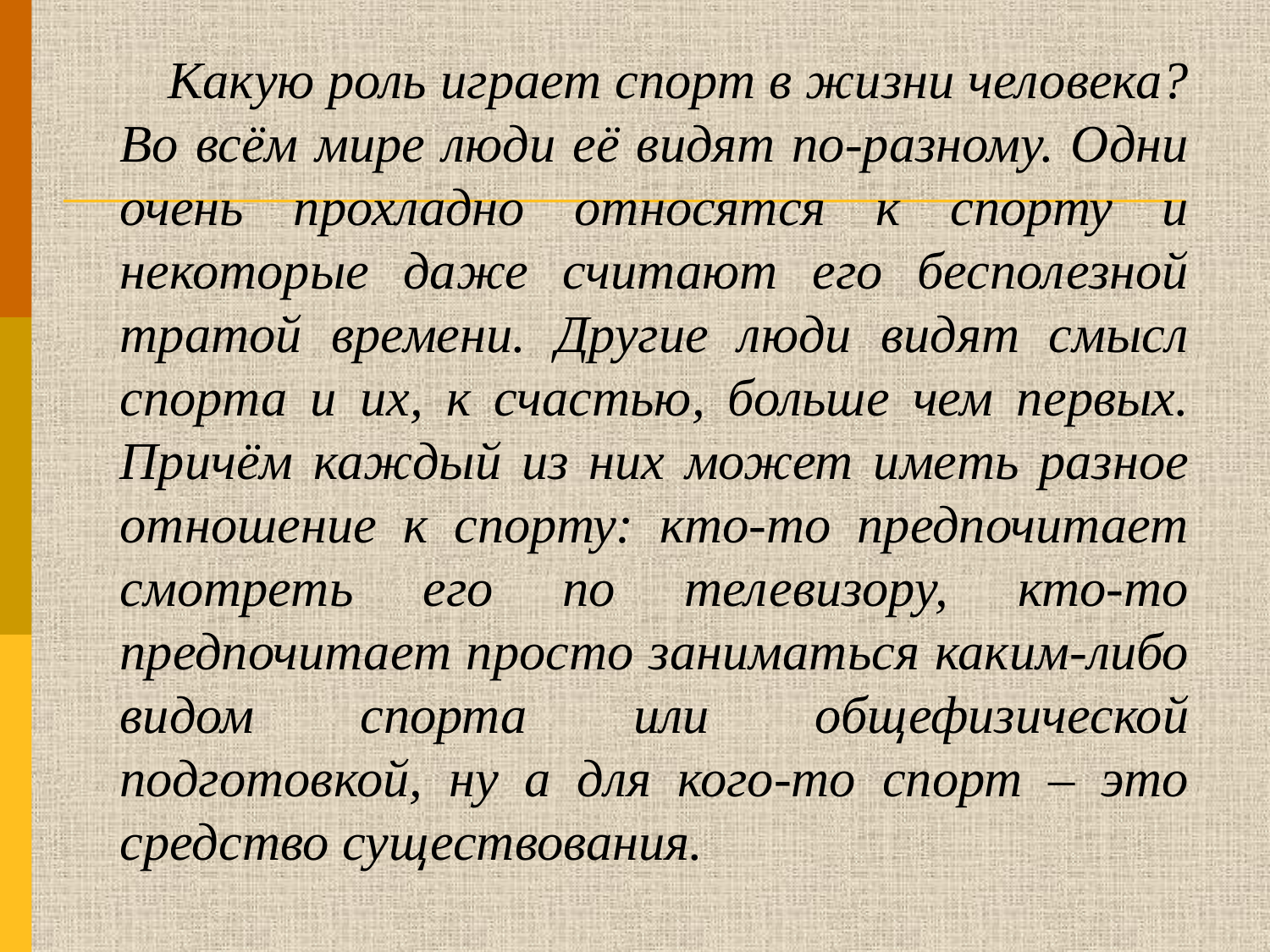

Какую роль играет спорт в жизни человека? Во всём мире люди её видят по-разному. Одни очень прохладно относятся к спорту и некоторые даже считают его бесполезной тратой времени. Другие люди видят смысл спорта и их, к счастью, больше чем первых. Причём каждый из них может иметь разное отношение к спорту: кто-то предпочитает смотреть его по телевизору, кто-то предпочитает просто заниматься каким-либо видом спорта или общефизической подготовкой, ну а для кого-то спорт – это средство существования.